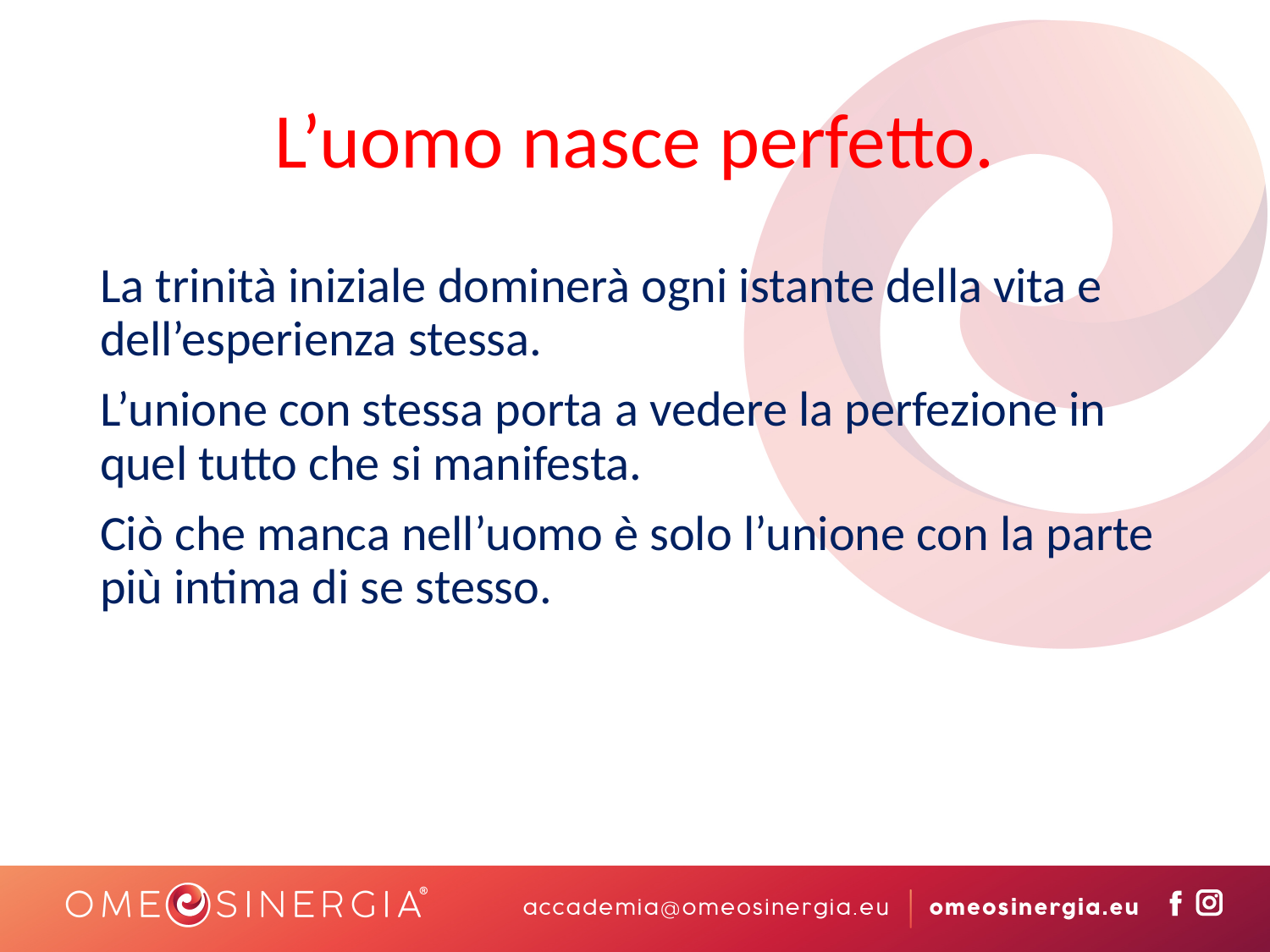

# L’uomo nasce perfetto.
La trinità iniziale dominerà ogni istante della vita e dell’esperienza stessa.
L’unione con stessa porta a vedere la perfezione in quel tutto che si manifesta.
Ciò che manca nell’uomo è solo l’unione con la parte più intima di se stesso.